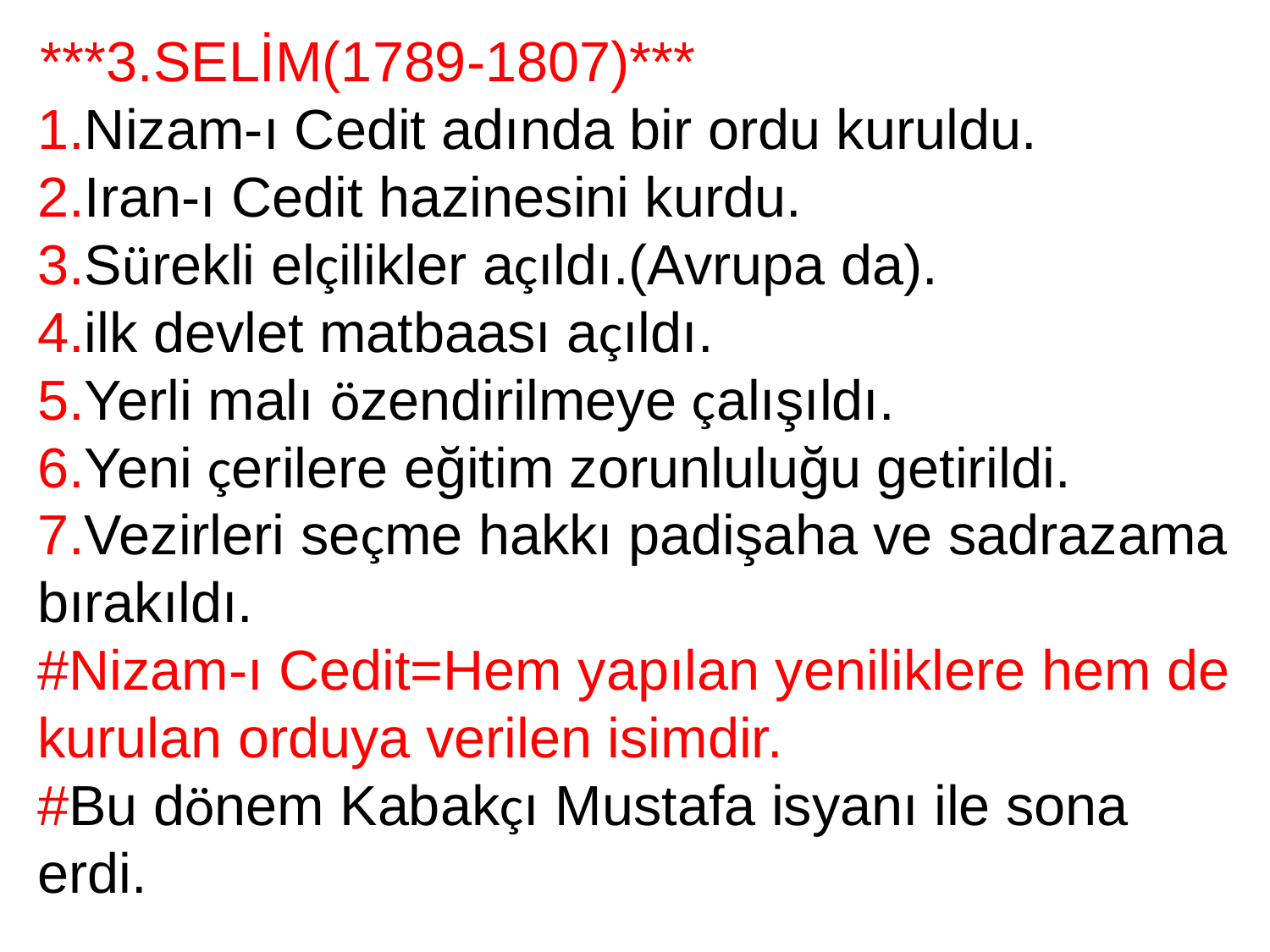

***3.SELİM(1789-1807)***
1.Nizam-ı Cedit adında bir ordu kuruldu.
2.Iran-ı Cedit hazinesini kurdu.
3.Sürekli elçilikler açıldı.(Avrupa da).
4.ilk devlet matbaası açıldı.
5.Yerli malı özendirilmeye çalışıldı.
6.Yeni çerilere eğitim zorunluluğu getirildi.
7.Vezirleri seçme hakkı padişaha ve sadrazama bırakıldı.
#Nizam-ı Cedit=Hem yapılan yeniliklere hem de kurulan orduya verilen isimdir.
#Bu dönem Kabakçı Mustafa isyanı ile sona erdi.